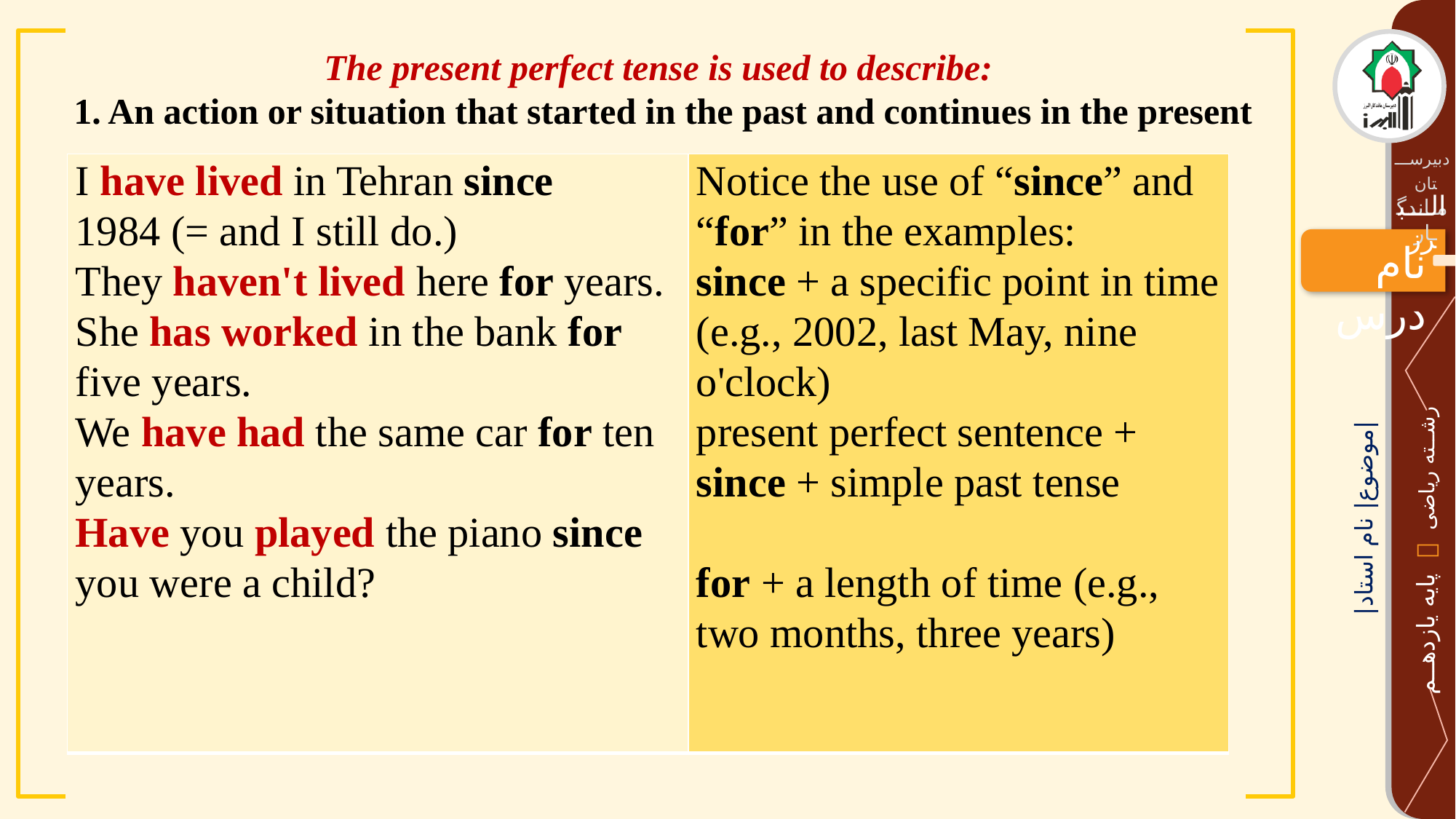

The present perfect tense is used to describe:
1. An action or situation that started in the past and continues in the present
| I have lived in Tehran since 1984 (= and I still do.) They haven't lived here for years. She has worked in the bank for five years. We have had the same car for ten years. Have you played the piano since you were a child? | Notice the use of “since” and “for” in the examples: since + a specific point in time (e.g., 2002, last May, nine o'clock) present perfect sentence + since + simple past tense   for + a length of time (e.g., two months, three years) |
| --- | --- |